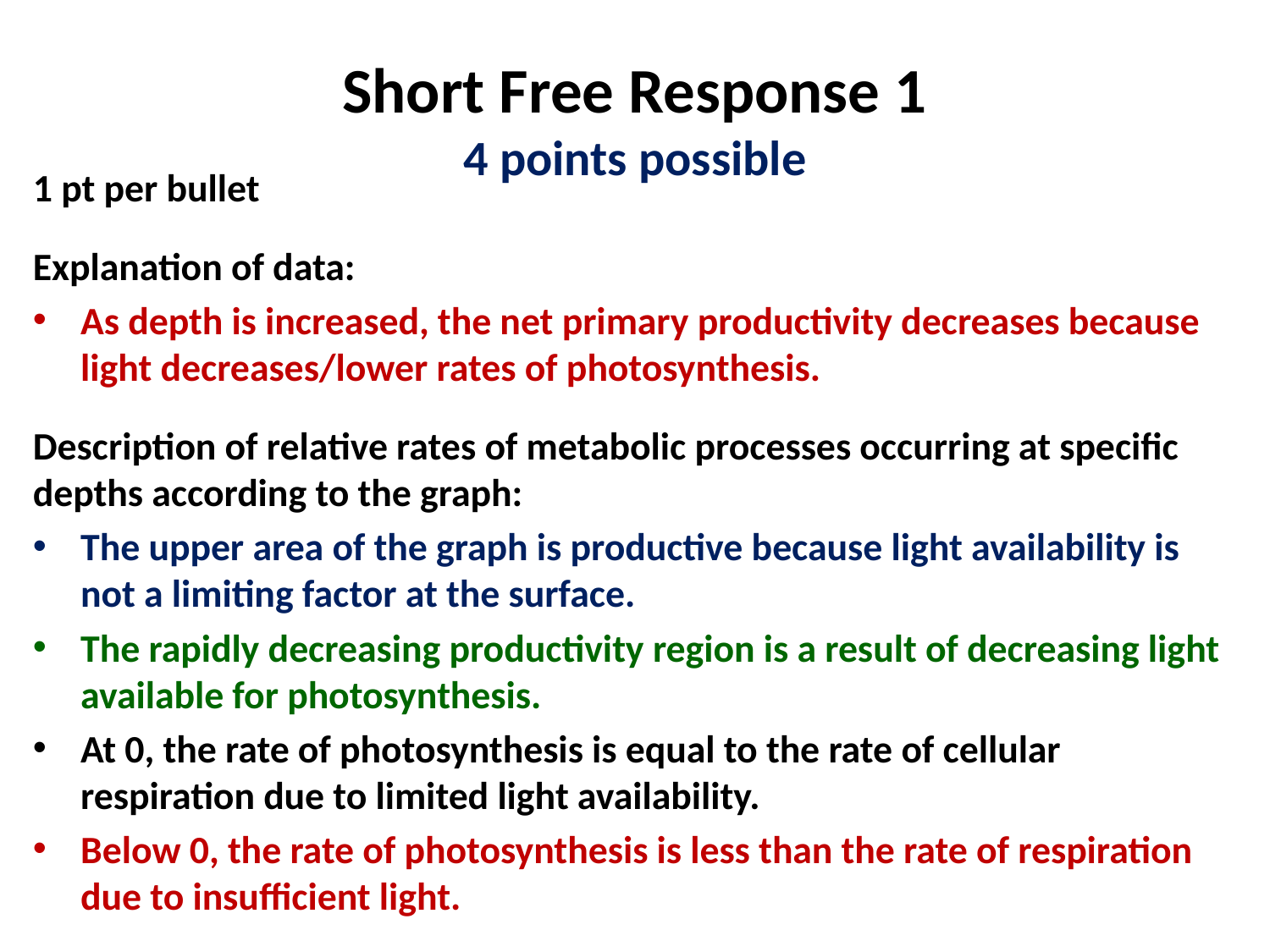

# Short Free Response 1 4 points possible
1 pt per bullet

Explanation of data:
As depth is increased, the net primary productivity decreases because light decreases/lower rates of photosynthesis.

Description of relative rates of metabolic processes occurring at specific depths according to the graph:
The upper area of the graph is productive because light availability is not a limiting factor at the surface.
The rapidly decreasing productivity region is a result of decreasing light available for photosynthesis.
At 0, the rate of photosynthesis is equal to the rate of cellular respiration due to limited light availability.
Below 0, the rate of photosynthesis is less than the rate of respiration due to insufficient light.